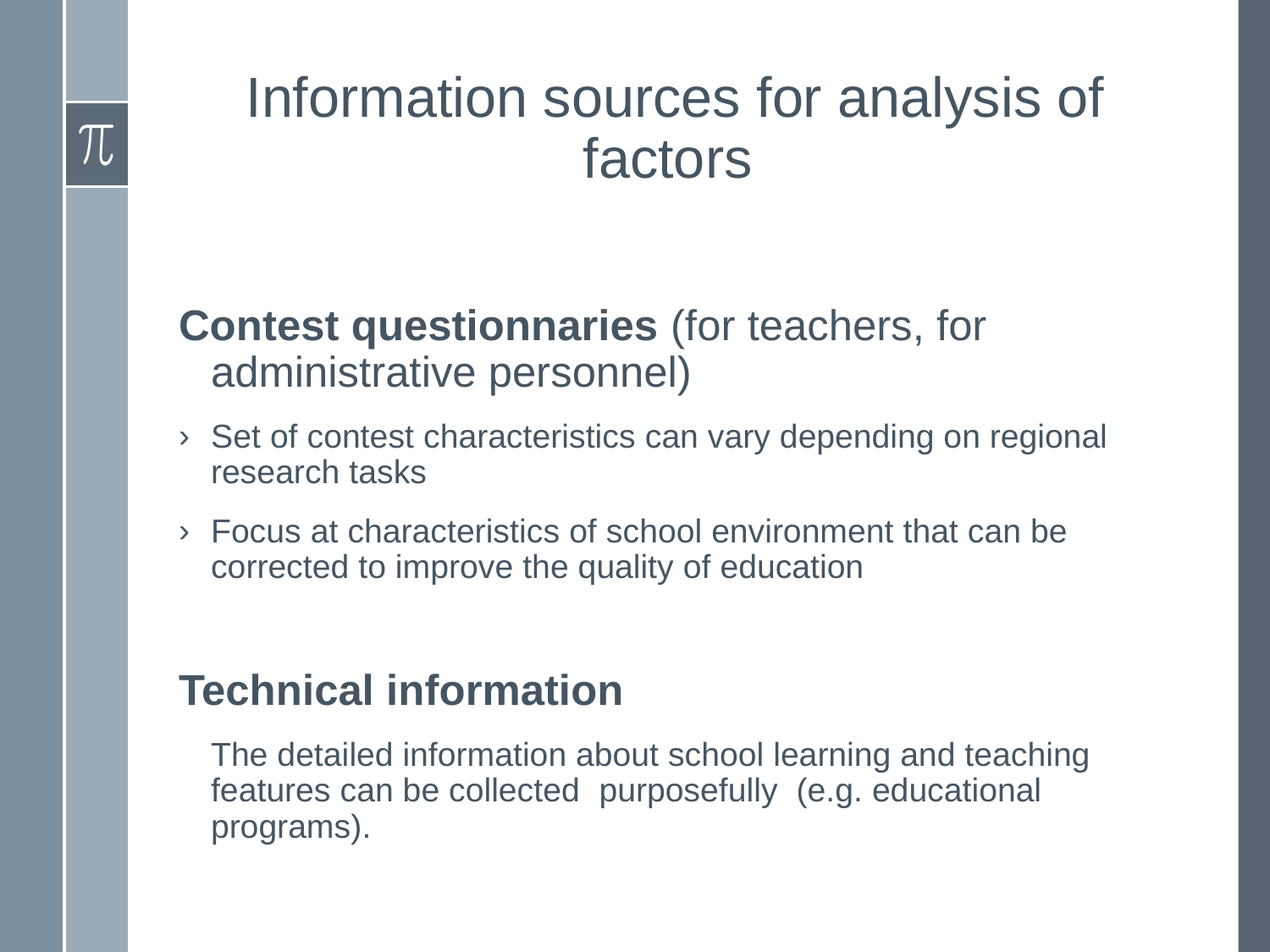

# Information sources for analysis of factors

Contest questionnaries (for teachers, for administrative personnel)
Set of contest characteristics can vary depending on regional research tasks
Focus at characteristics of school environment that can be corrected to improve the quality of education

Technical information
	The detailed information about school learning and teaching features can be collected  purposefully  (e.g. educational programs).